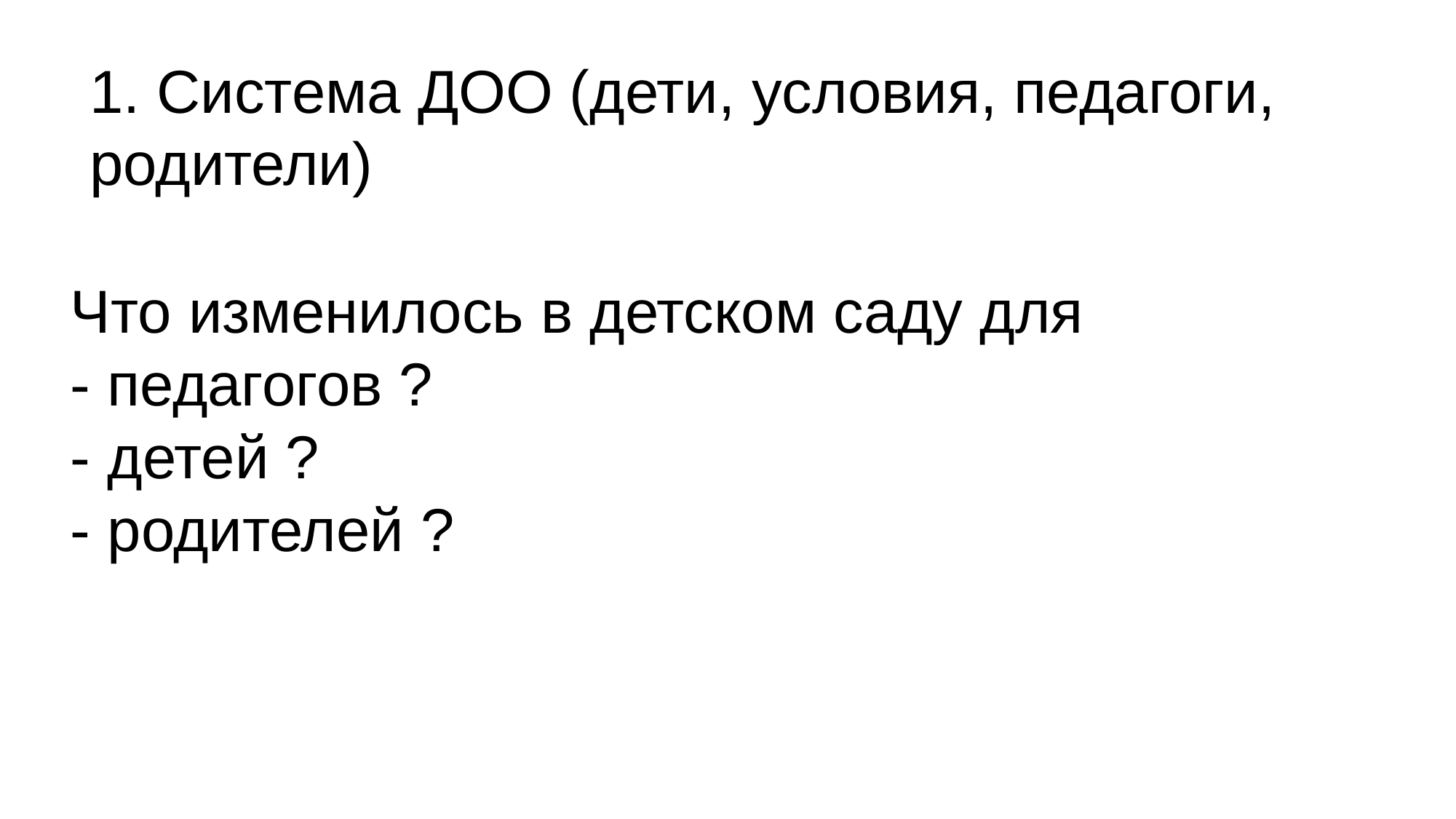

1. Система ДОО (дети, условия, педагоги, родители)
Что изменилось в детском саду для
- педагогов ?
- детей ?
- родителей ?